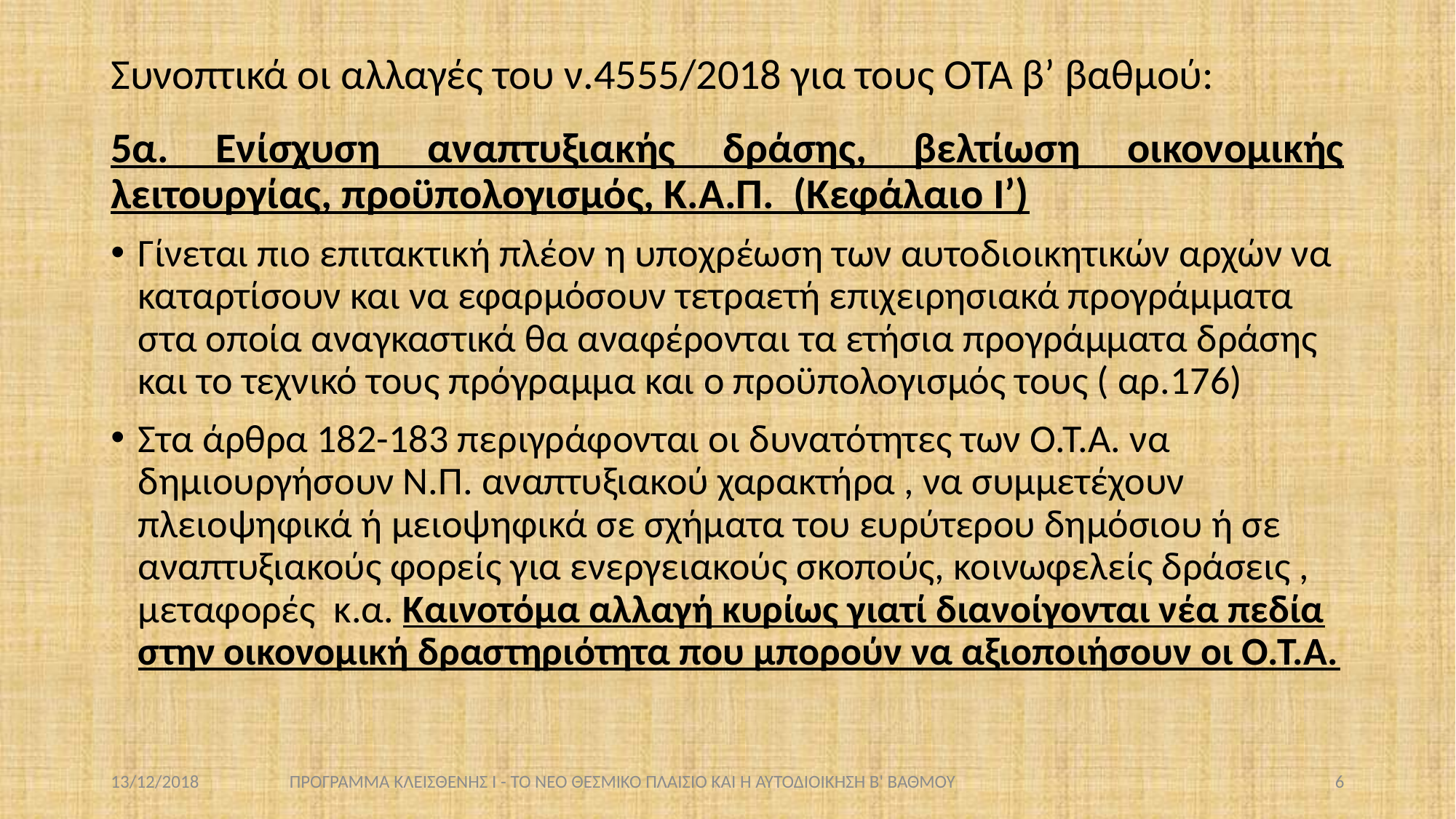

# Συνοπτικά οι αλλαγές του ν.4555/2018 για τους ΟΤΑ β’ βαθμού:
5α. Ενίσχυση αναπτυξιακής δράσης, βελτίωση οικονομικής λειτουργίας, προϋπολογισμός, Κ.Α.Π.  (Κεφάλαιο Ι’)
Γίνεται πιο επιτακτική πλέον η υποχρέωση των αυτοδιοικητικών αρχών να καταρτίσουν και να εφαρμόσουν τετραετή επιχειρησιακά προγράμματα στα οποία αναγκαστικά θα αναφέρονται τα ετήσια προγράμματα δράσης και το τεχνικό τους πρόγραμμα και ο προϋπολογισμός τους ( αρ.176)
Στα άρθρα 182-183 περιγράφονται οι δυνατότητες των Ο.Τ.Α. να δημιουργήσουν Ν.Π. αναπτυξιακού χαρακτήρα , να συμμετέχουν πλειοψηφικά ή μειοψηφικά σε σχήματα του ευρύτερου δημόσιου ή σε αναπτυξιακούς φορείς για ενεργειακούς σκοπούς, κοινωφελείς δράσεις , μεταφορές  κ.α. Καινοτόμα αλλαγή κυρίως γιατί διανοίγονται νέα πεδία στην οικονομική δραστηριότητα που μπορούν να αξιοποιήσουν οι Ο.Τ.Α.

13/12/2018
ΠΡΟΓΡΑΜΜΑ ΚΛΕΙΣΘΕΝΗΣ Ι - ΤΟ ΝΕΟ ΘΕΣΜΙΚΟ ΠΛΑΙΣΙΟ ΚΑΙ Η ΑΥΤΟΔΙΟΙΚΗΣΗ Β' ΒΑΘΜΟΥ
6